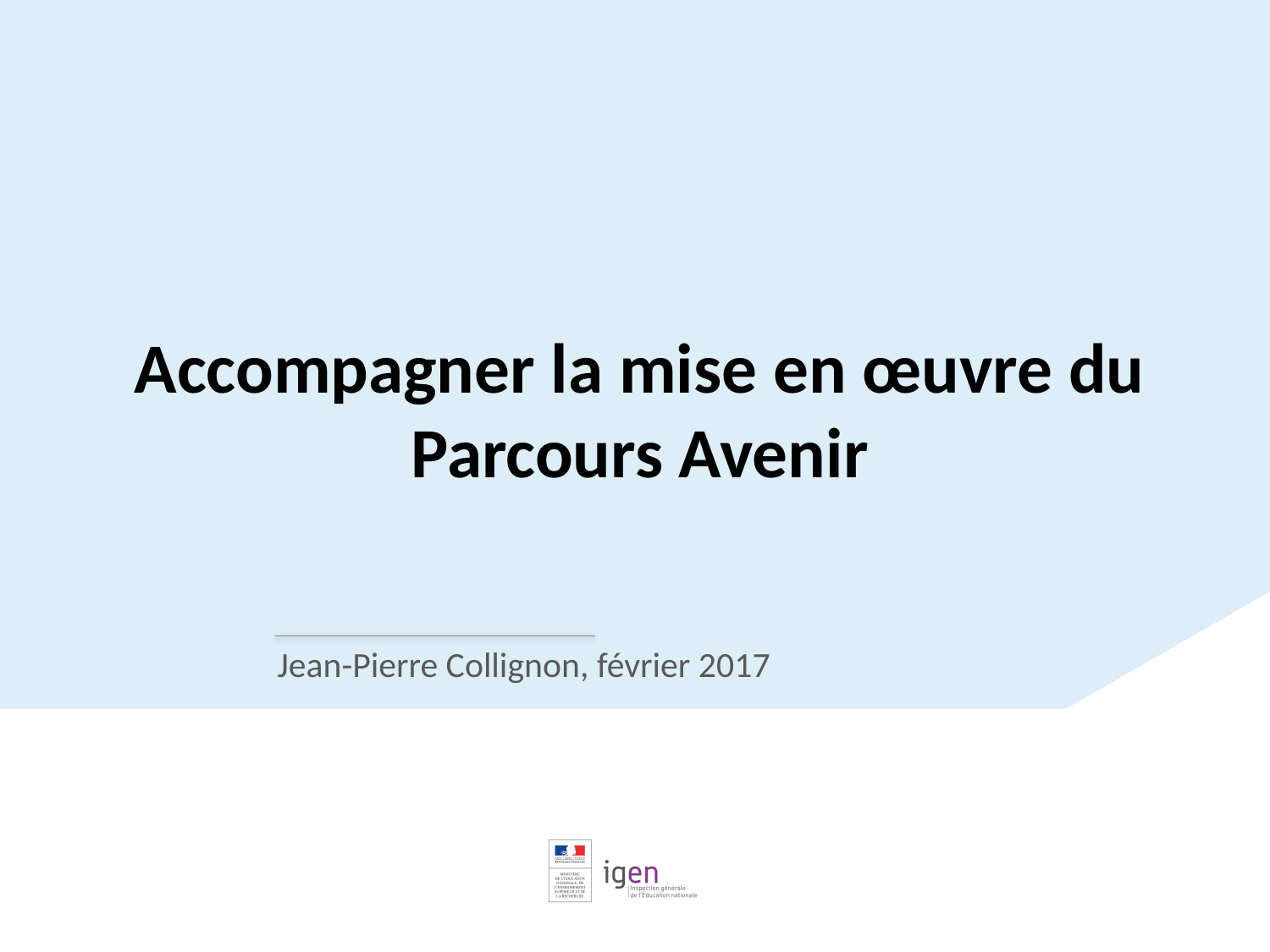

Accompagner la mise en œuvre du Parcours Avenir
Jean-Pierre Collignon, février 2017